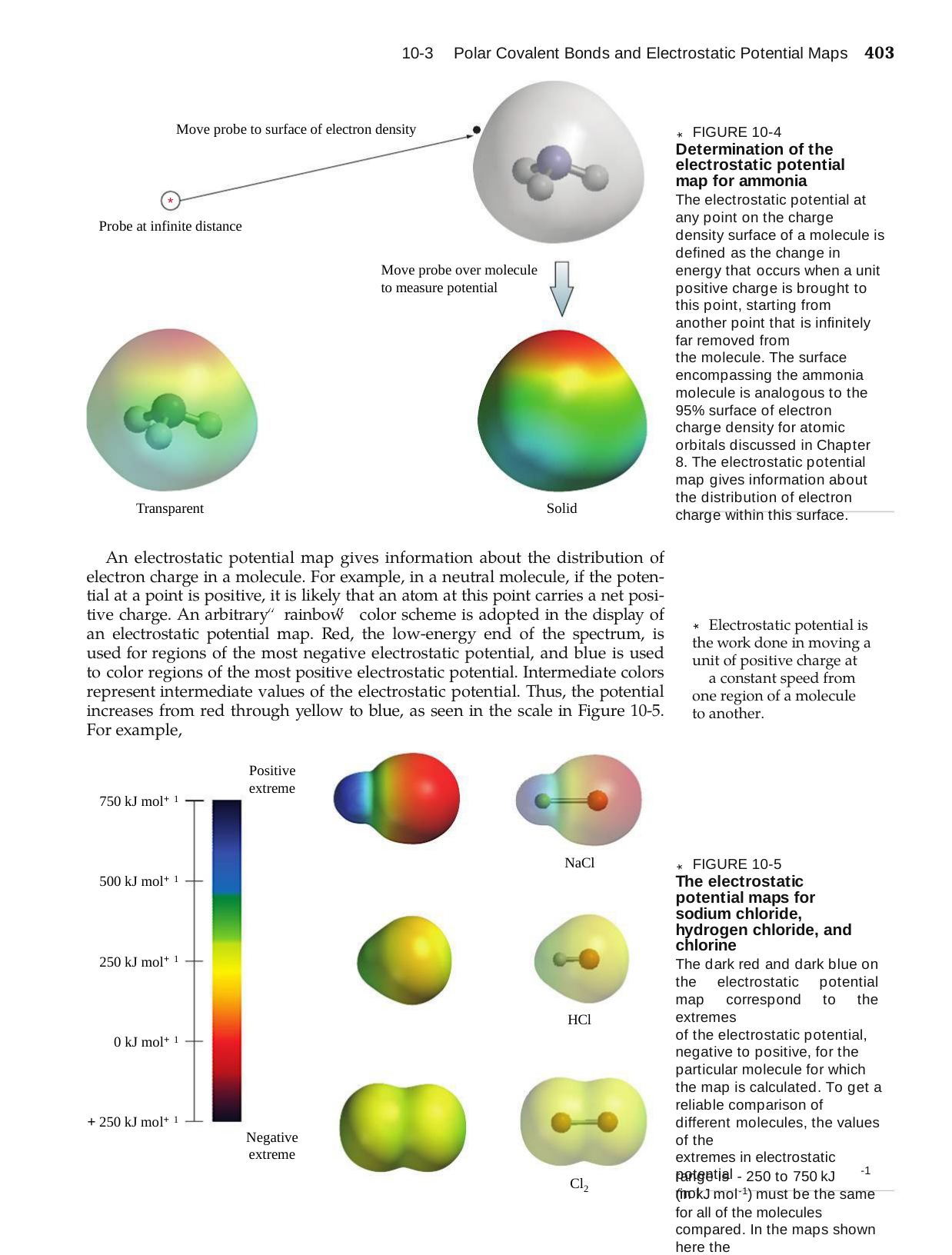

Polar Covalent Bonds and Electrostatic Potential Maps	403
10-3
Move probe to surface of electron density
*
FIGURE 10-4
Determination of the electrostatic potential map for ammonia
The electrostatic potential at any point on the charge density surface of a molecule is defined as the change in energy that occurs when a unit positive charge is brought to this point, starting from another point that is infinitely far removed from
the molecule. The surface
encompassing the ammonia molecule is analogous to the 95% surface of electron charge density for atomic orbitals discussed in Chapter 8. The electrostatic potential map gives information about the distribution of electron charge within this surface.
*
Probe at infinite distance
Move probe over molecule to measure potential
Transparent
Solid
An electrostatic potential map gives information about the distribution of electron charge in a molecule. For example, in a neutral molecule, if the poten- tial at a point is positive, it is likely that an atom at this point carries a net posi- tive charge. An arbitrary   rainbow   color scheme is adopted in the display of an electrostatic potential map. Red, the low-energy end of the spectrum, is used for regions of the most negative electrostatic potential, and blue is used to color regions of the most positive electrostatic potential. Intermediate colors represent intermediate values of the electrostatic potential. Thus, the potential increases from red through yellow to blue, as seen in the scale in Figure 10-5. For example,

*
Electrostatic potential is the work done in moving a unit of positive charge at
a constant speed from one region of a molecule to another.
Positive extreme
750 kJ mol+1
NaCl
*
FIGURE 10-5
The electrostatic potential maps for sodium chloride, hydrogen chloride, and chlorine
The dark red and dark blue on the electrostatic potential map correspond to the extremes
of the electrostatic potential, negative to positive, for the particular molecule for which the map is calculated. To get a reliable comparison of different molecules, the values of the
extremes in electrostatic potential
(in kJ mol-1) must be the same for all of the molecules compared. In the maps shown here the
500 kJ mol+1
250 kJ mol+1
HCl
0 kJ mol+1
+250 kJ mol+1
Negative extreme
-1
range is  - 250 to 750 kJ mol   .
Cl2